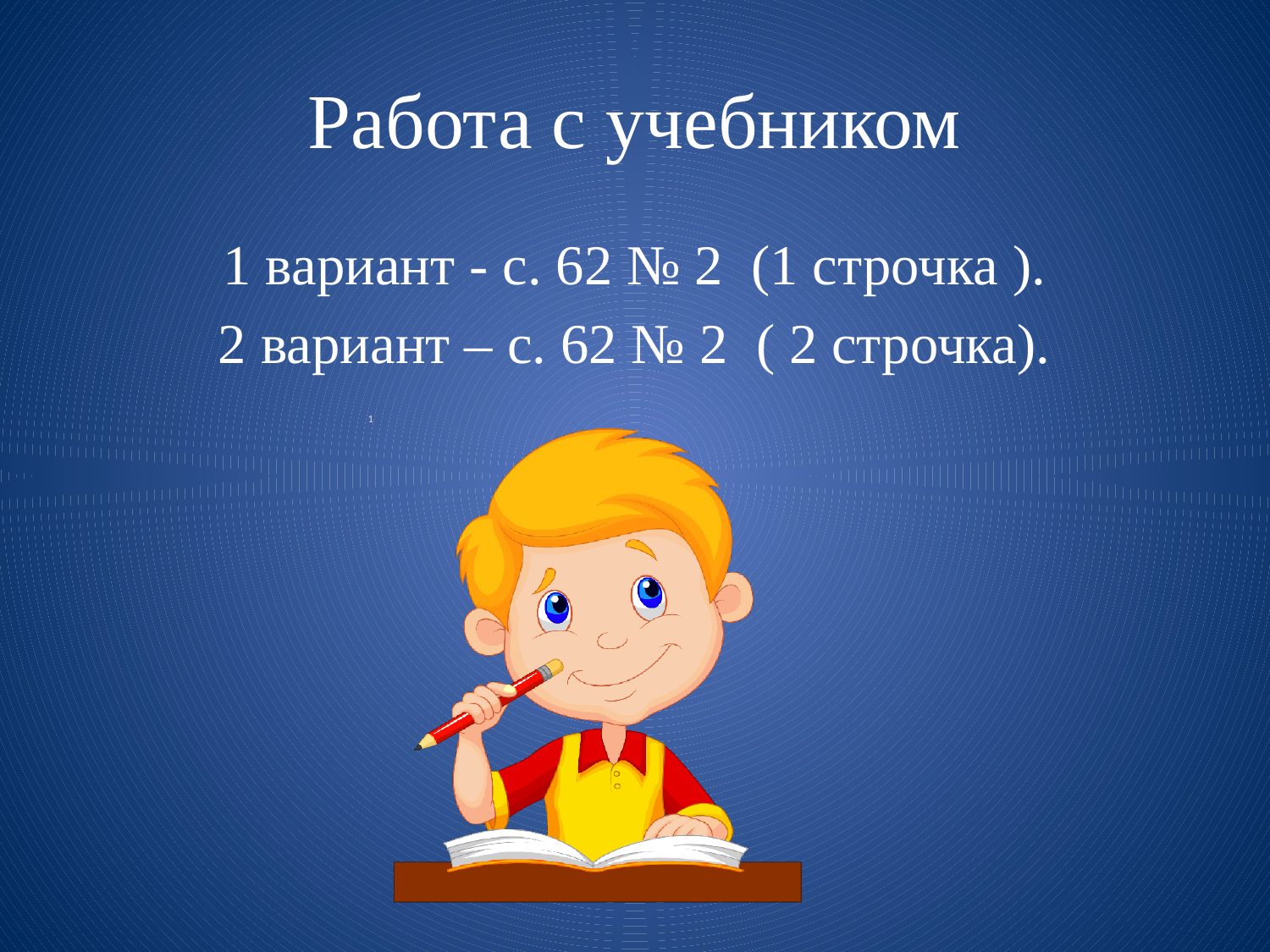

# Работа с учебником
1 вариант - с. 62 № 2  (1 строчка ).
2 вариант – с. 62 № 2  ( 2 строчка).

1